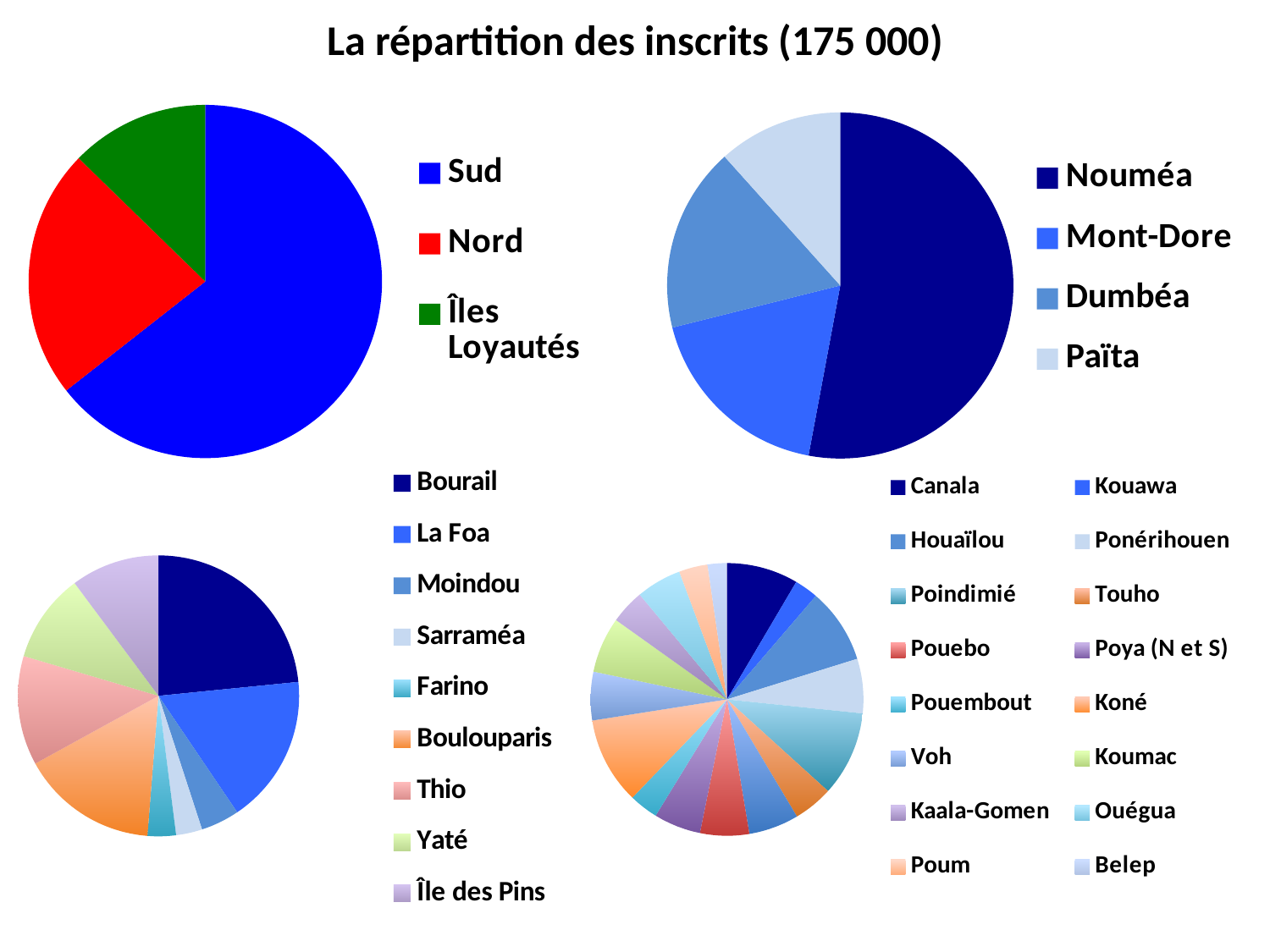

# La répartition des inscrits (175 000)

### Chart

| Category |  |
|---|---|
| Sud | 112712.0 |
| Nord | 40047.0 |
| Îles Loyautés | 22236.0 |

### Chart

| Category |  |
|---|---|
| Nouméa | 50686.0 |
| Mont-Dore | 17369.0 |
| Dumbéa | 16546.0 |
| Païta | 11147.0 |

### Chart

| Category |  |
|---|---|
| Bourail | 3934.0 |
| La Foa | 2879.0 |
| Moindou | 747.0 |
| Sarraméa | 506.0 |
| Farino | 548.0 |
| Boulouparis | 2645.0 |
|  | None |
| Thio | 2114.0 |
| Yaté | 1721.0 |
| Île des Pins | 1711.0 |

### Chart

| Category |  |
|---|---|
| Canala | 3406.0 |
| Kouawa | 1132.0 |
| Houaïlou | 3578.0 |
| Ponérihouen | 2596.0 |
| Poindimié | 4057.0 |
| Touho | 1889.0 |
| Hienghène | 2390.0 |
| Pouebo | 2335.0 |
|  | None |
| Poya (N et S) | 2242.0 |
| Pouembout | 1383.0 |
| Koné | 4149.0 |
| Voh | 2312.0 |
|  | None |
| Koumac | 2660.0 |
| Kaala-Gomen | 1634.0 |
| Ouégua | 2157.0 |
| Poum | 1366.0 |
| Belep | 920.0 |